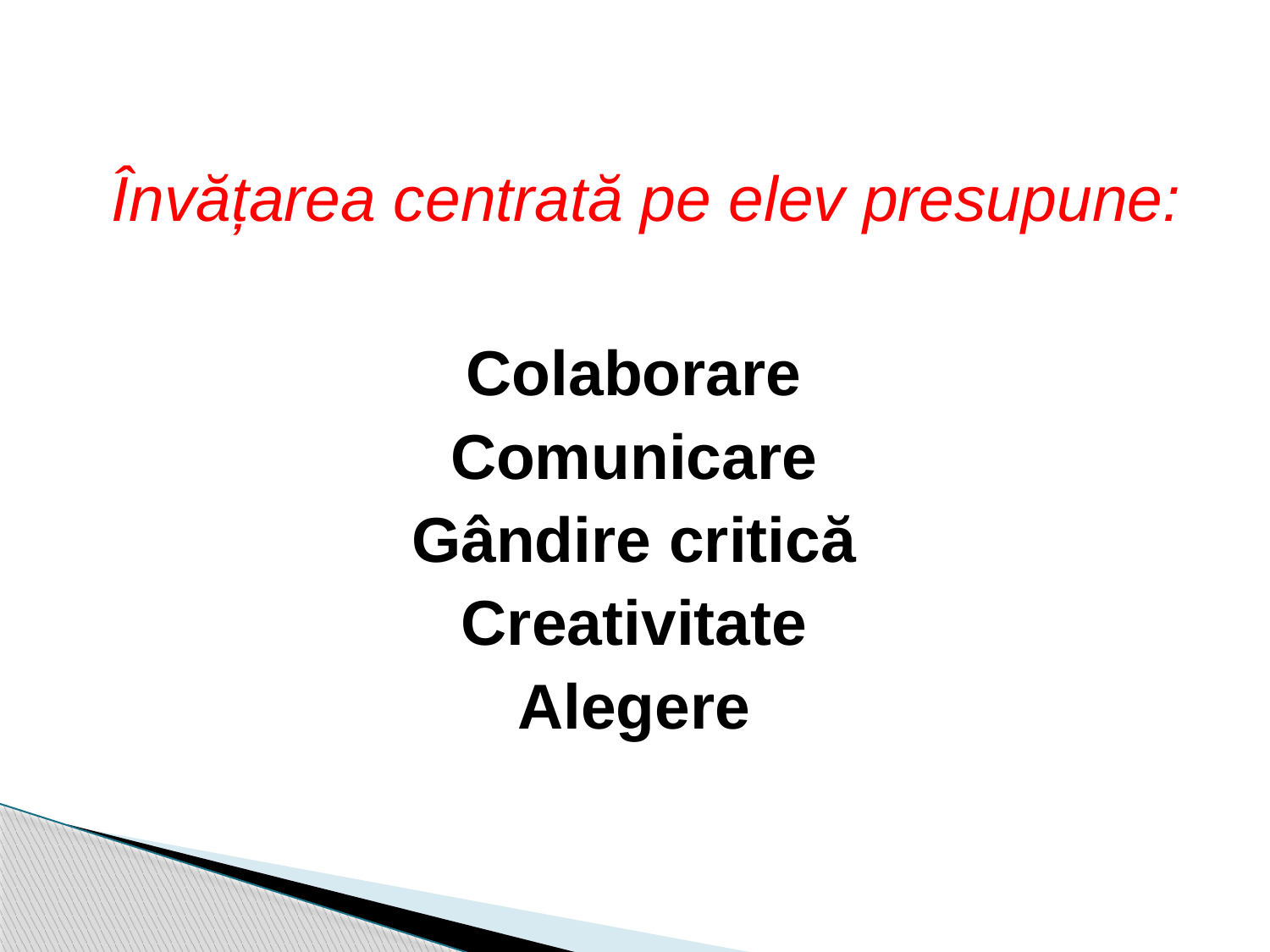

# Învățarea centrată pe elev presupune:
Colaborare
Comunicare
Gândire critică
Creativitate
Alegere